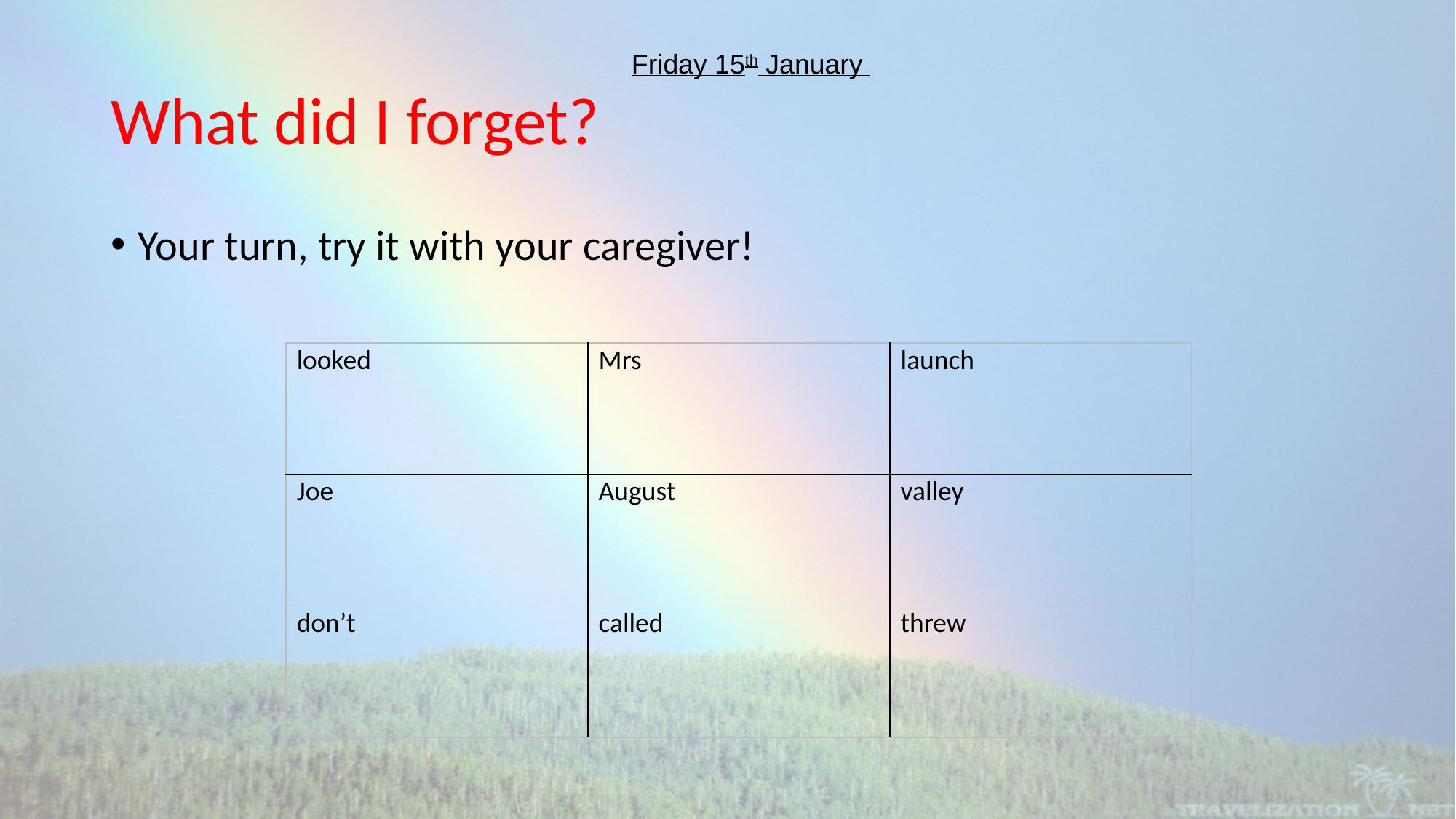

Friday 15th January
# What did I forget?
Your turn, try it with your caregiver!
| looked | Mrs | launch |
| --- | --- | --- |
| Joe | August | valley |
| don’t | called | threw |